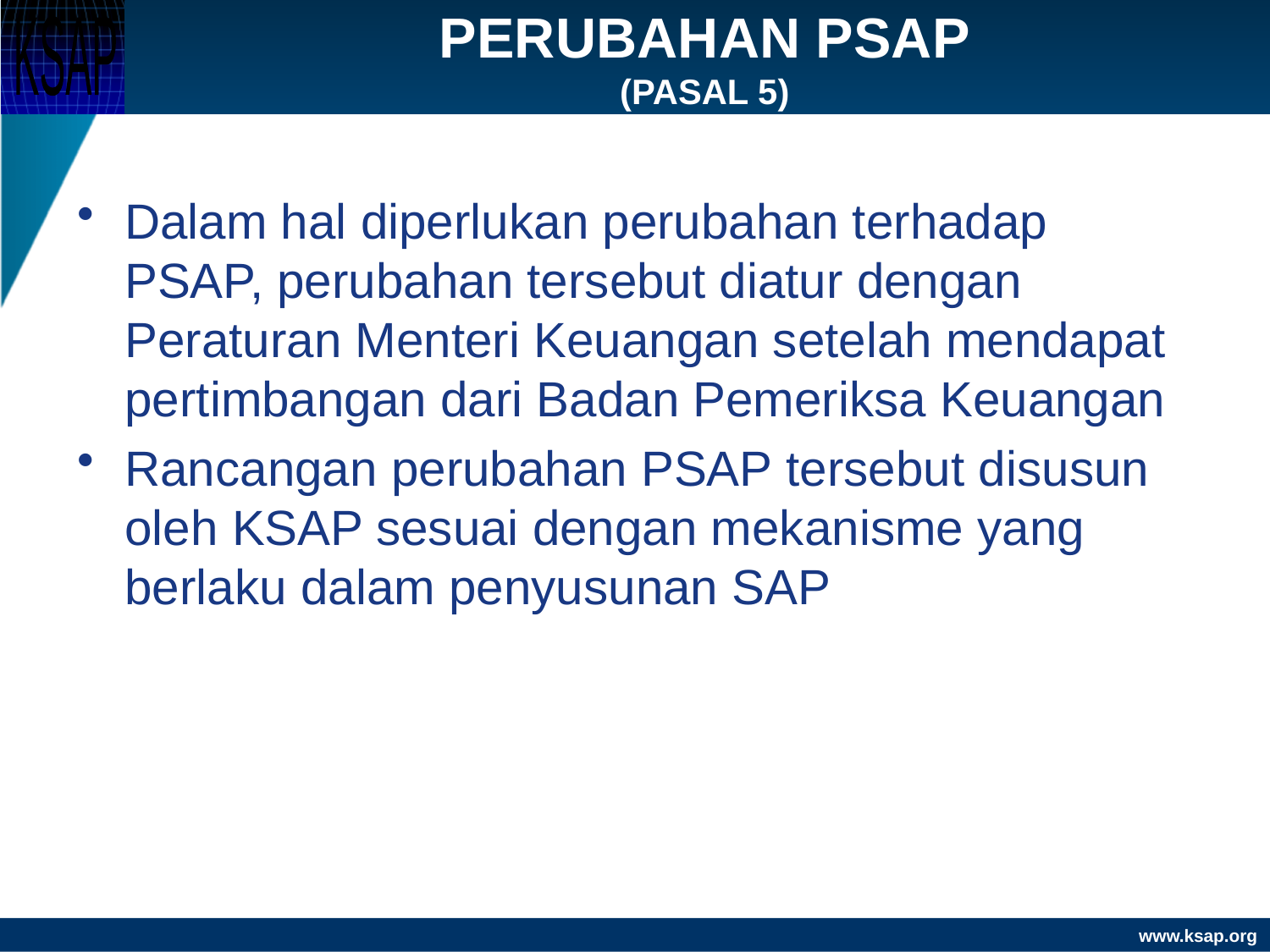

# PERUBAHAN PSAP (PASAL 5)
Dalam hal diperlukan perubahan terhadap PSAP, perubahan tersebut diatur dengan Peraturan Menteri Keuangan setelah mendapat pertimbangan dari Badan Pemeriksa Keuangan
Rancangan perubahan PSAP tersebut disusun oleh KSAP sesuai dengan mekanisme yang berlaku dalam penyusunan SAP